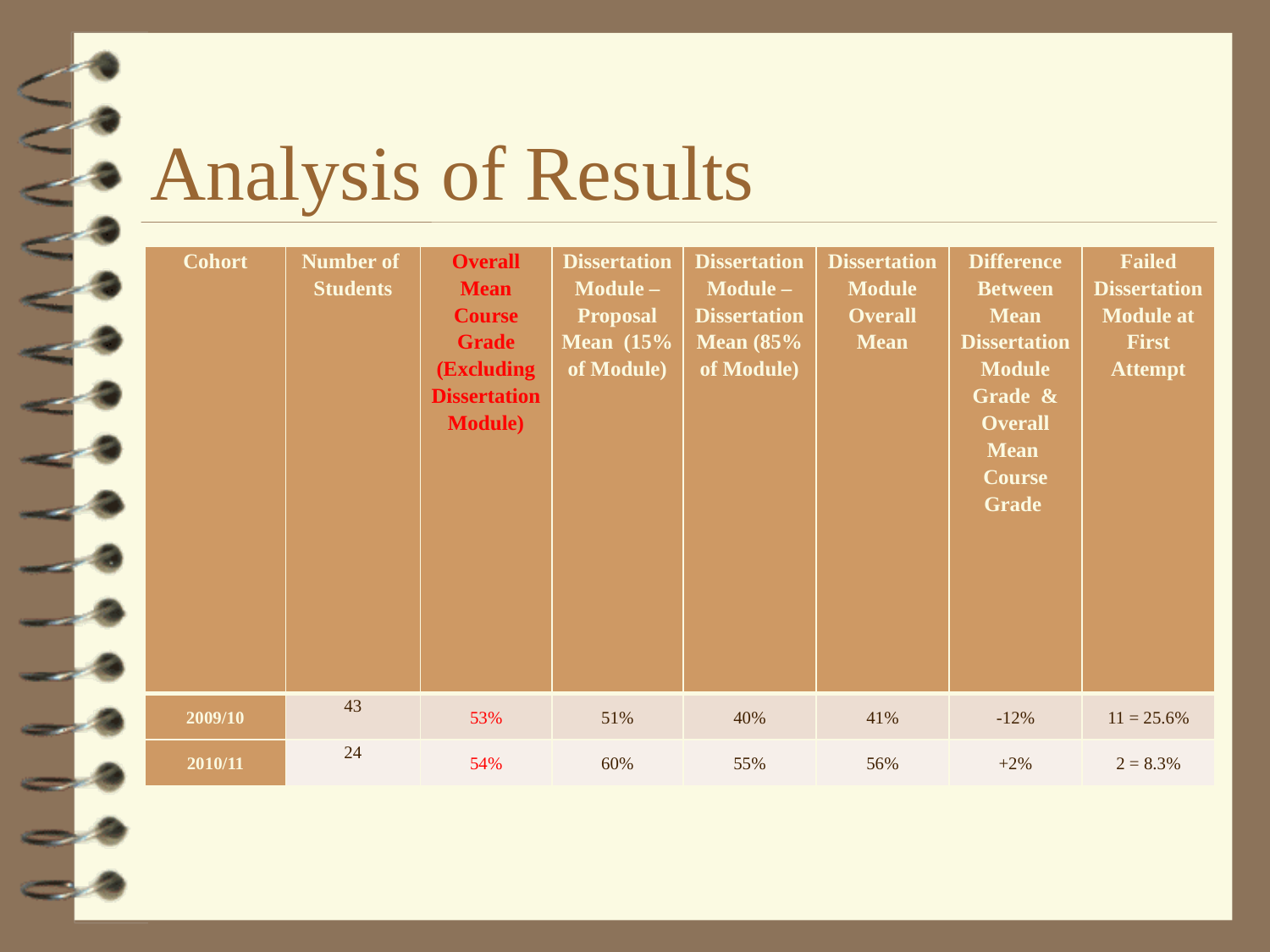

# Analysis of Results
| Cohort | Number of Students | Overall Mean Course Grade (Excluding Dissertation Module) | Dissertation Module – Proposal Mean (15% of Module) | Dissertation Module – Dissertation Mean (85% of Module) | Dissertation Module Overall Mean | Difference Between Mean Dissertation Module Grade & Overall Mean Course Grade | Failed Dissertation Module at First Attempt |
| --- | --- | --- | --- | --- | --- | --- | --- |
| 2009/10 | 43 | 53% | 51% | 40% | 41% | -12% | 11 = 25.6% |
| 2010/11 | 24 | 54% | 60% | 55% | 56% | +2% | 2 = 8.3% |